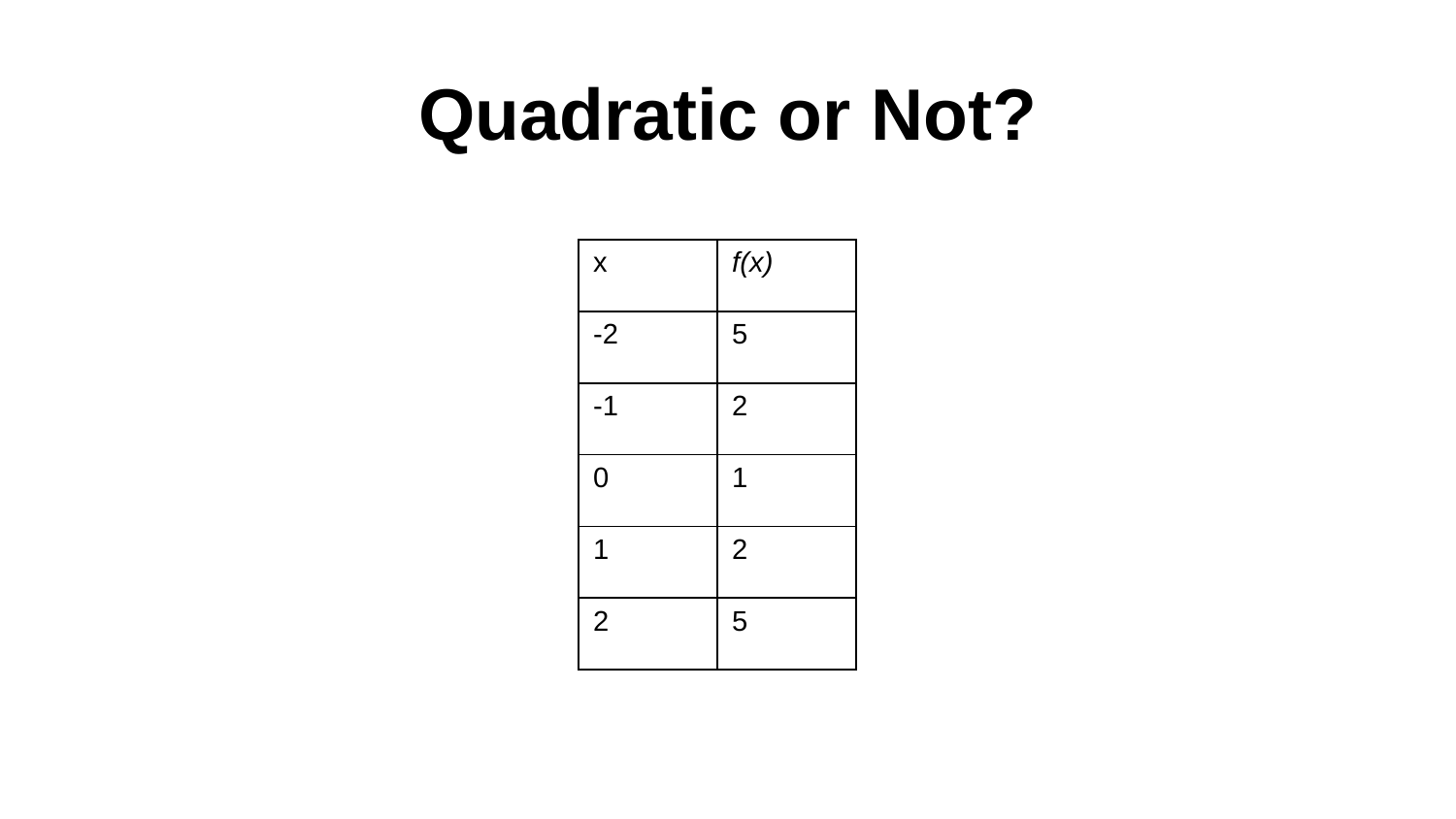

# Quadratic or Not?
| x | f(x) |
| --- | --- |
| -2 | 5 |
| -1 | 2 |
| 0 | 1 |
| 1 | 2 |
| 2 | 5 |